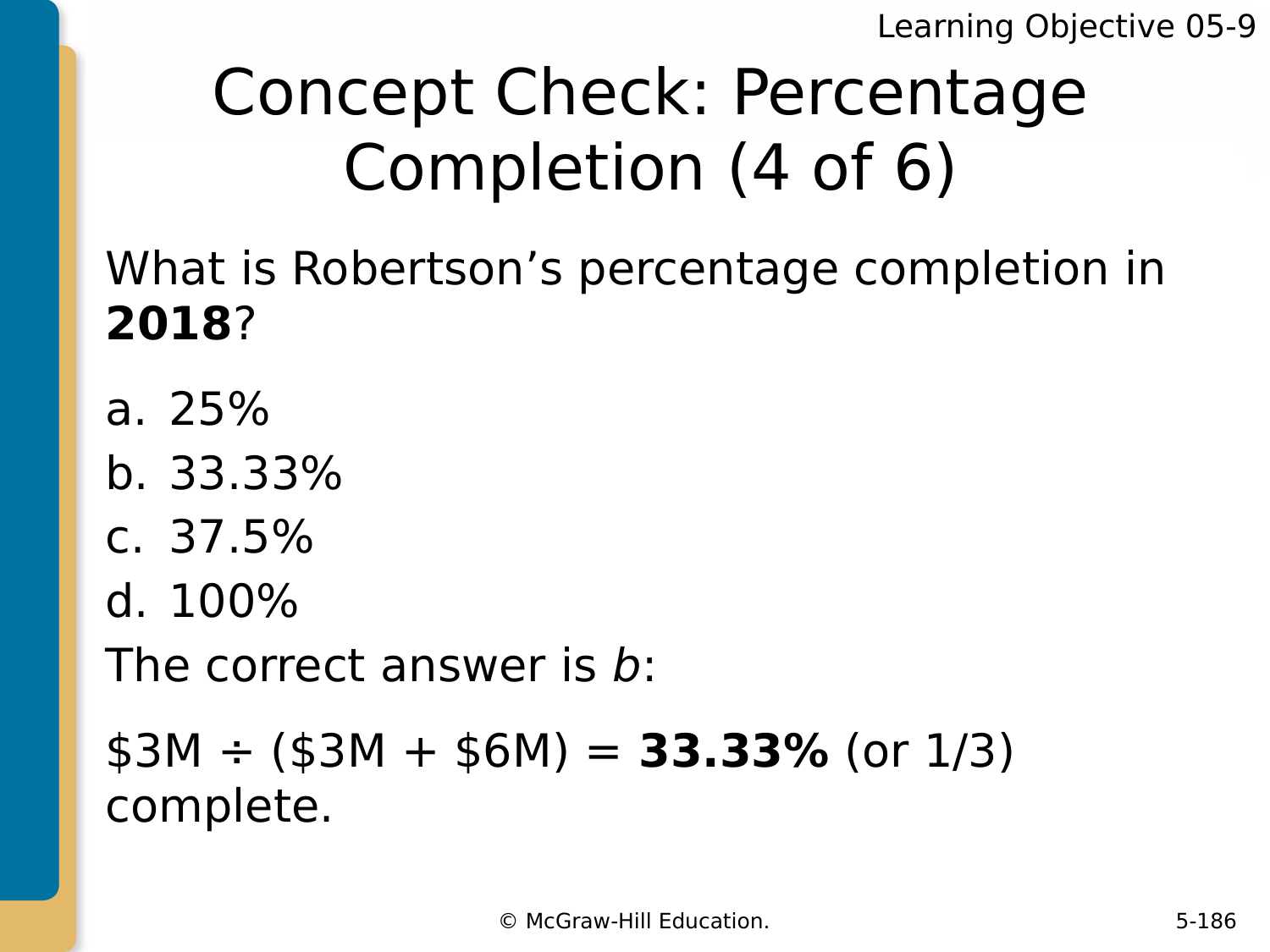

Learning Objective 05-9
# Concept Check: Percentage Completion (4 of 6)
What is Robertson’s percentage completion in 2018?
25%
33.33%
37.5%
100%
The correct answer is b:
$3M ÷ ($3M + $6M) = 33.33% (or 1/3) complete.